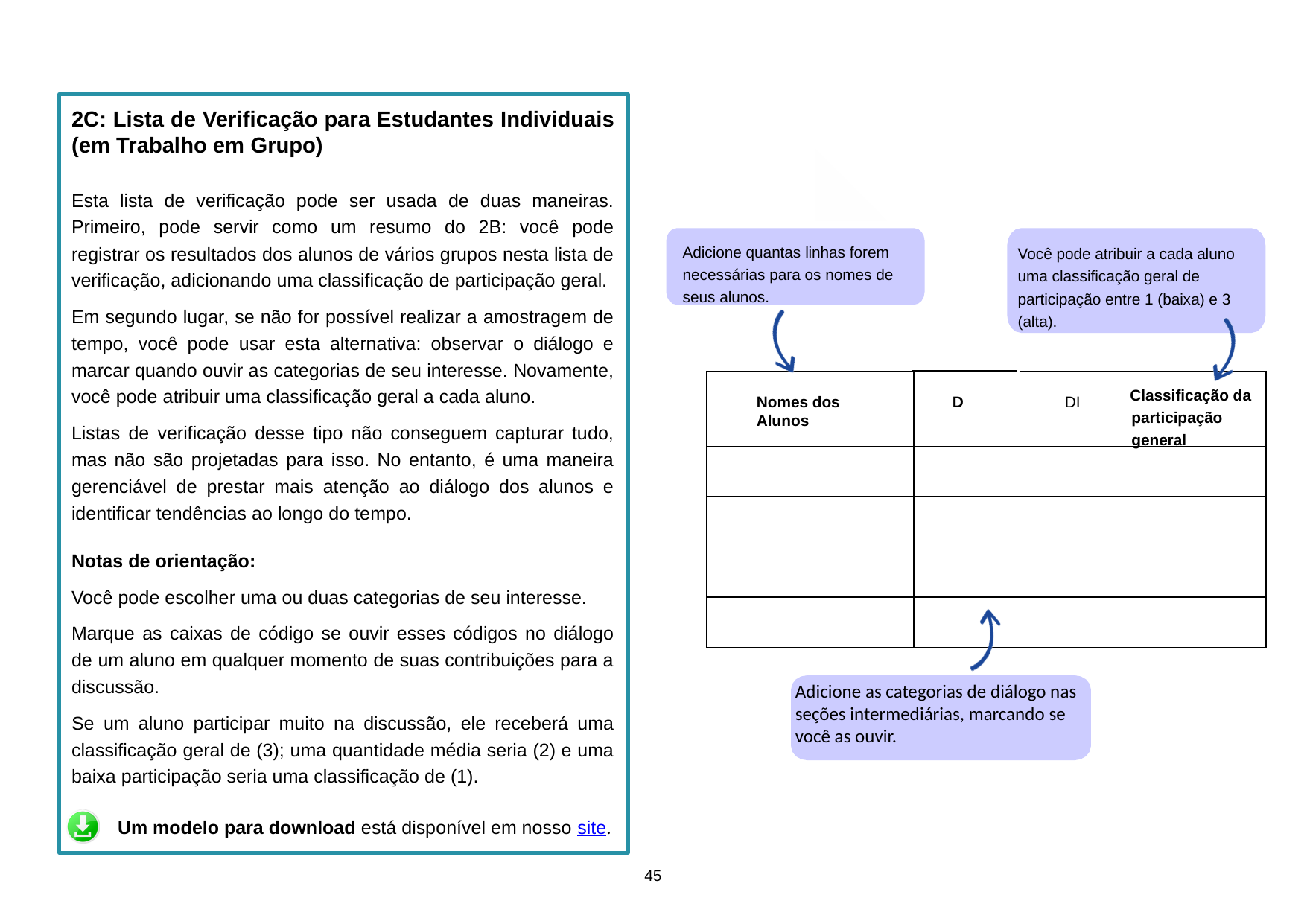

2C: Lista de Verificação para Estudantes Individuais (em Trabalho em Grupo)

Esta lista de verificação pode ser usada de duas maneiras. Primeiro, pode servir como um resumo do 2B: você pode registrar os resultados dos alunos de vários grupos nesta lista de verificação, adicionando uma classificação de participação geral.
Em segundo lugar, se não for possível realizar a amostragem de tempo, você pode usar esta alternativa: observar o diálogo e marcar quando ouvir as categorias de seu interesse. Novamente, você pode atribuir uma classificação geral a cada aluno.
Listas de verificação desse tipo não conseguem capturar tudo, mas não são projetadas para isso. No entanto, é uma maneira gerenciável de prestar mais atenção ao diálogo dos alunos e identificar tendências ao longo do tempo.

Notas de orientação:
Você pode escolher uma ou duas categorias de seu interesse.
Marque as caixas de código se ouvir esses códigos no diálogo de um aluno em qualquer momento de suas contribuições para a discussão.
Se um aluno participar muito na discussão, ele receberá uma classificação geral de (3); uma quantidade média seria (2) e uma baixa participação seria uma classificação de (1).

Adicione quantas linhas forem necessárias para os nomes de seus alunos.
Você pode atribuir a cada aluno uma classificação geral de participação entre 1 (baixa) e 3 (alta).

Classificação da participação general
Nomes dos Alunos
D
DI

Adicione as categorias de diálogo nas seções intermediárias, marcando se você as ouvir.

Um modelo para download está disponível em nosso site.
45